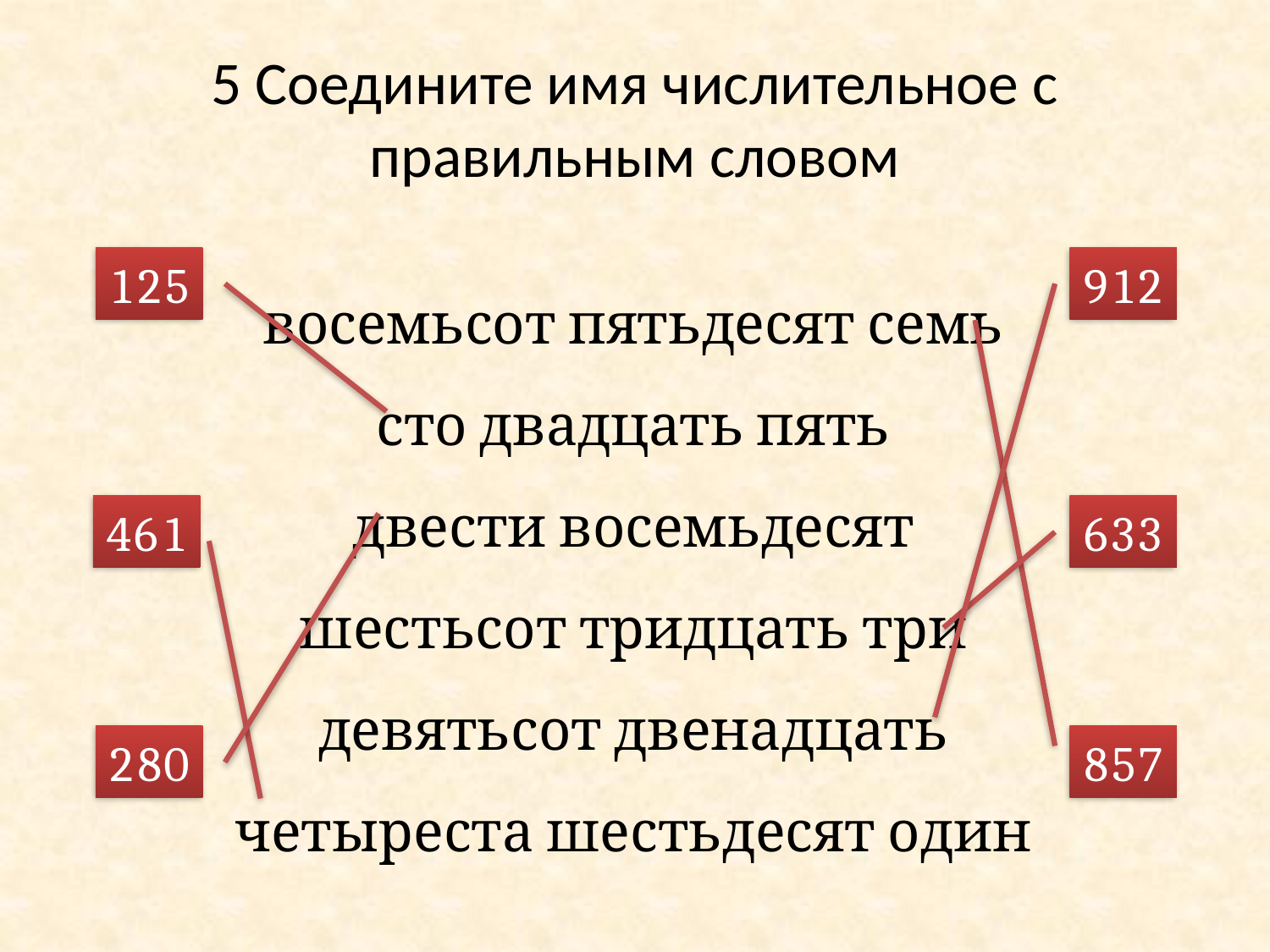

5 Соедините имя числительное с правильным словом
125
восемьсот пятьдесят семь
сто двадцать пять
двести восемьдесят
шестьсот тридцать три
девятьсот двенадцать
четыреста шестьдесят один
912
461
633
280
857